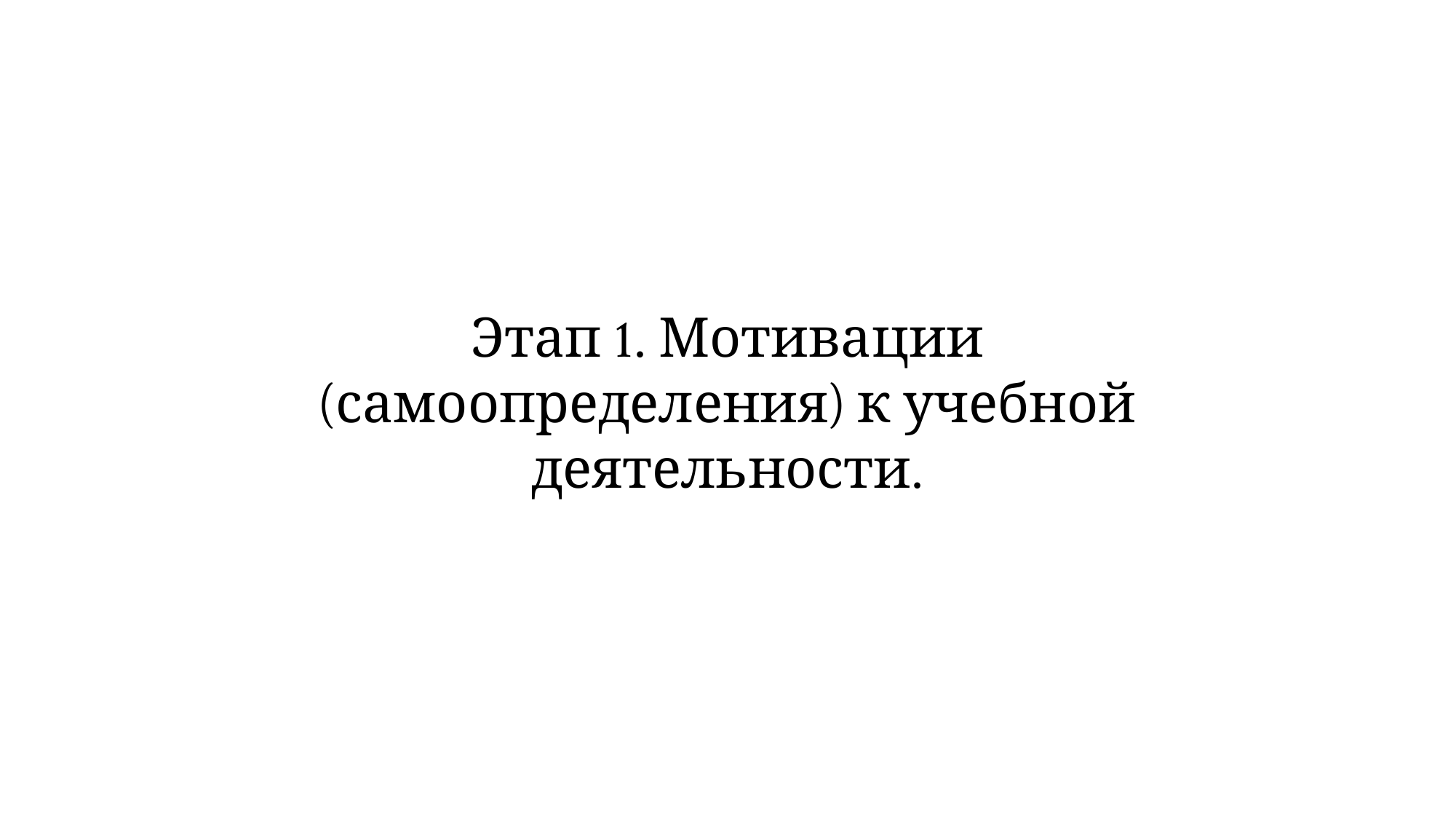

Этап 1. Мотивации (самоопределения) к учебной деятельности.